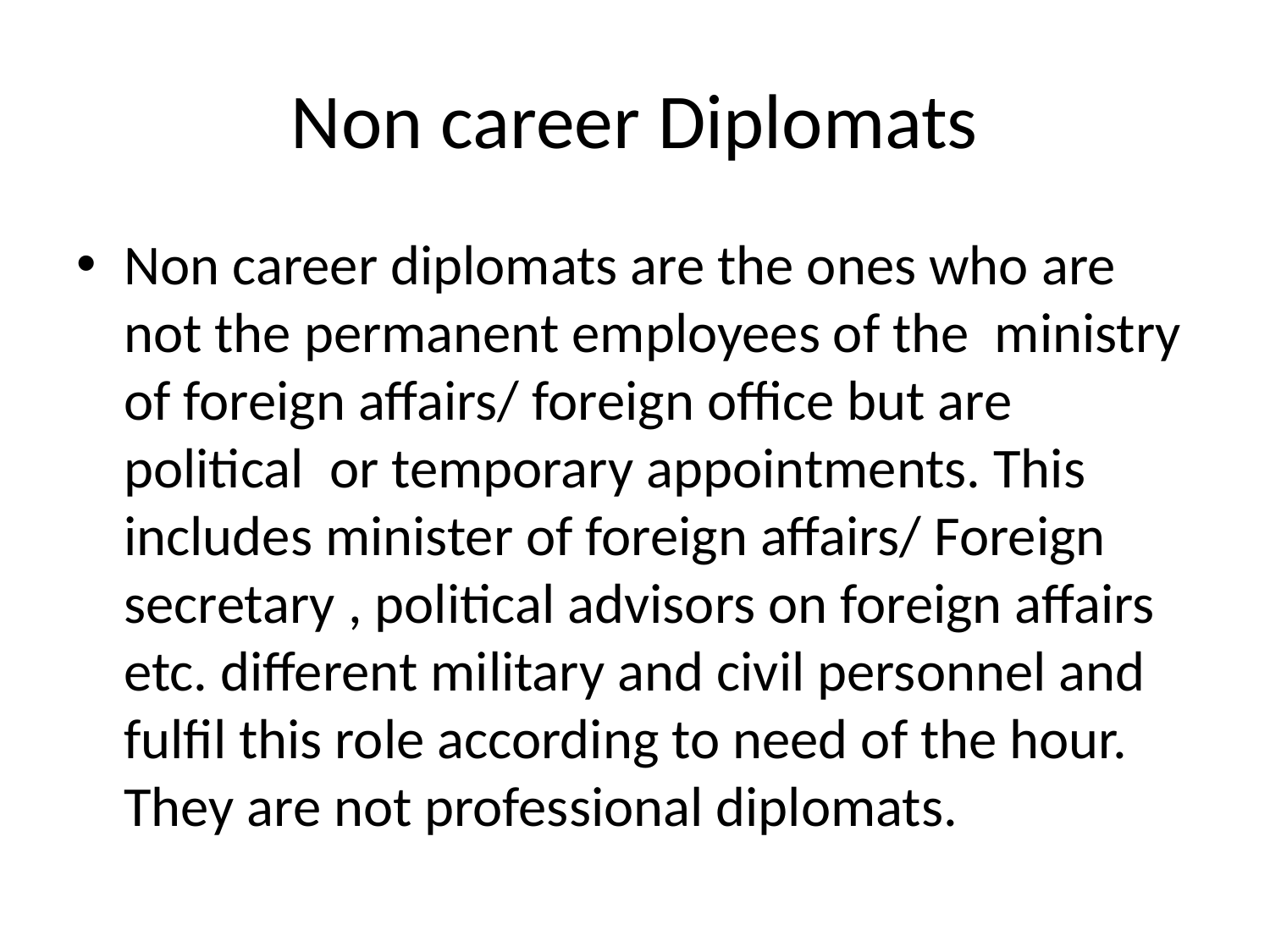

# Non career Diplomats
Non career diplomats are the ones who are not the permanent employees of the  ministry of foreign affairs/ foreign office but are political  or temporary appointments. This includes minister of foreign affairs/ Foreign secretary , political advisors on foreign affairs etc. different military and civil personnel and fulfil this role according to need of the hour. They are not professional diplomats.